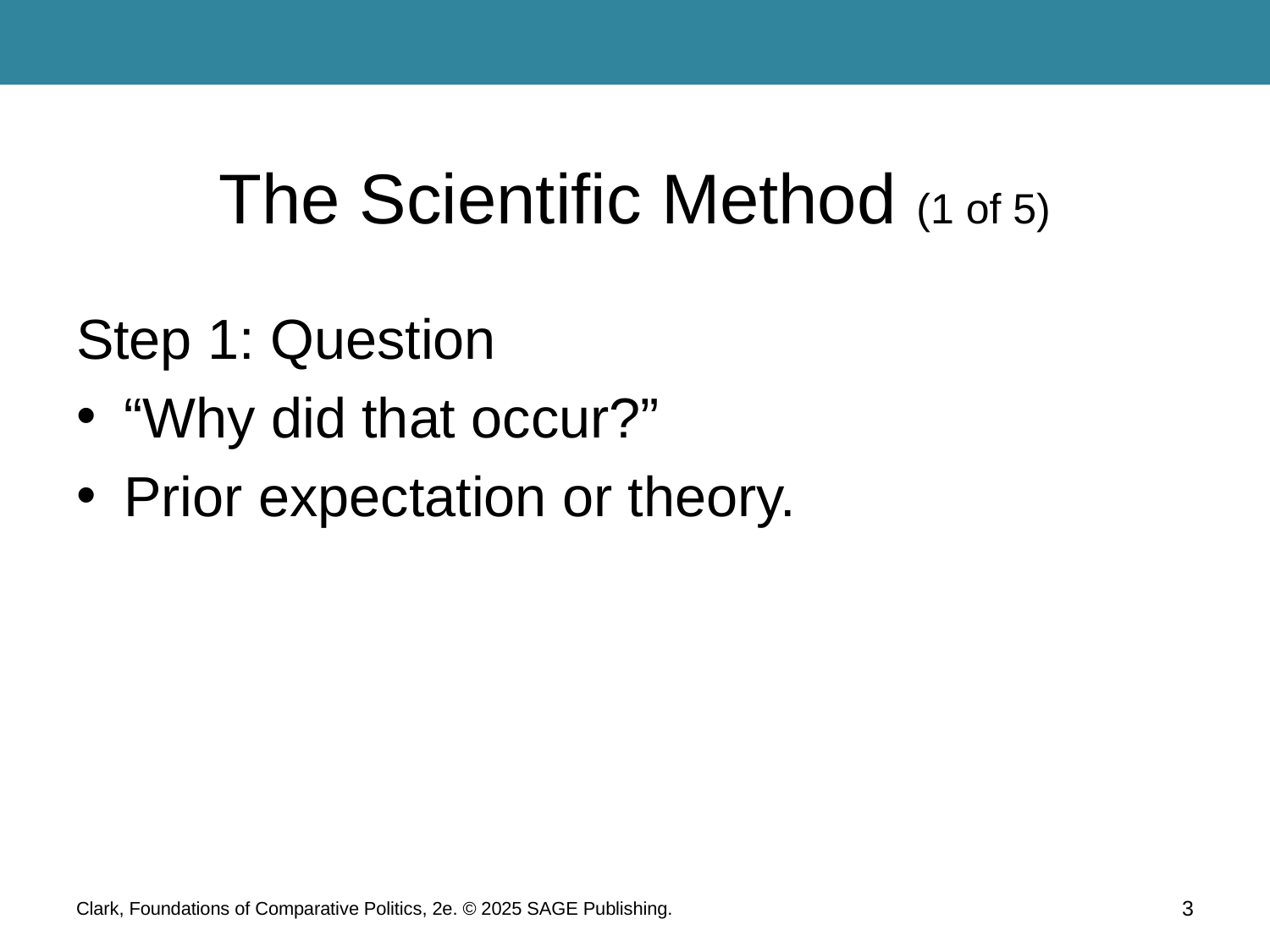

# The Scientific Method (1 of 5)
Step 1: Question
“Why did that occur?”
Prior expectation or theory.
Clark, Foundations of Comparative Politics, 2e. © 2025 SAGE Publishing.
3